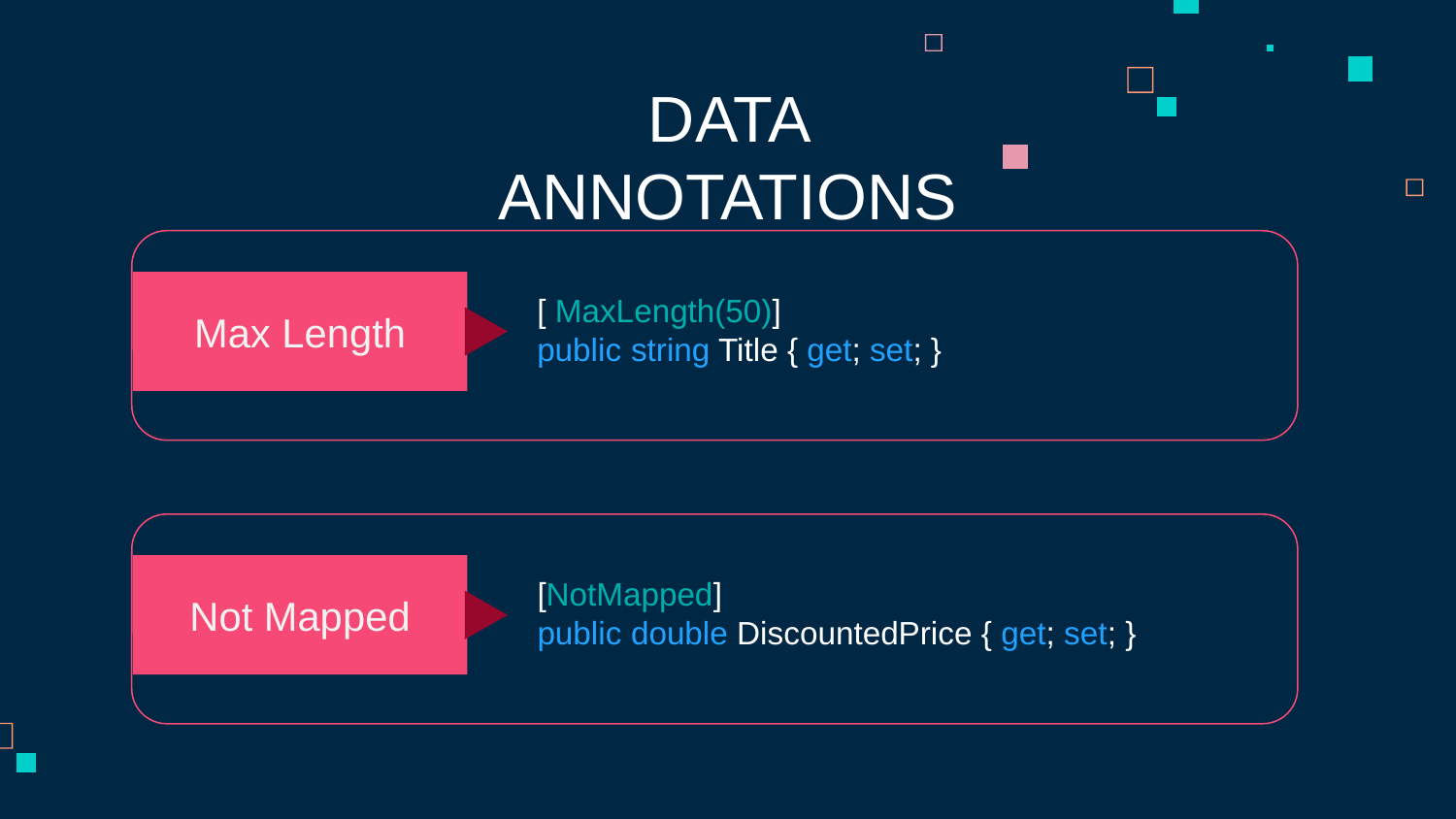

DATA ANNOTATIONS

[ MaxLength(50)]
public string Title { get; set; }
Max Length

[NotMapped]
public double DiscountedPrice { get; set; }
Not Mapped